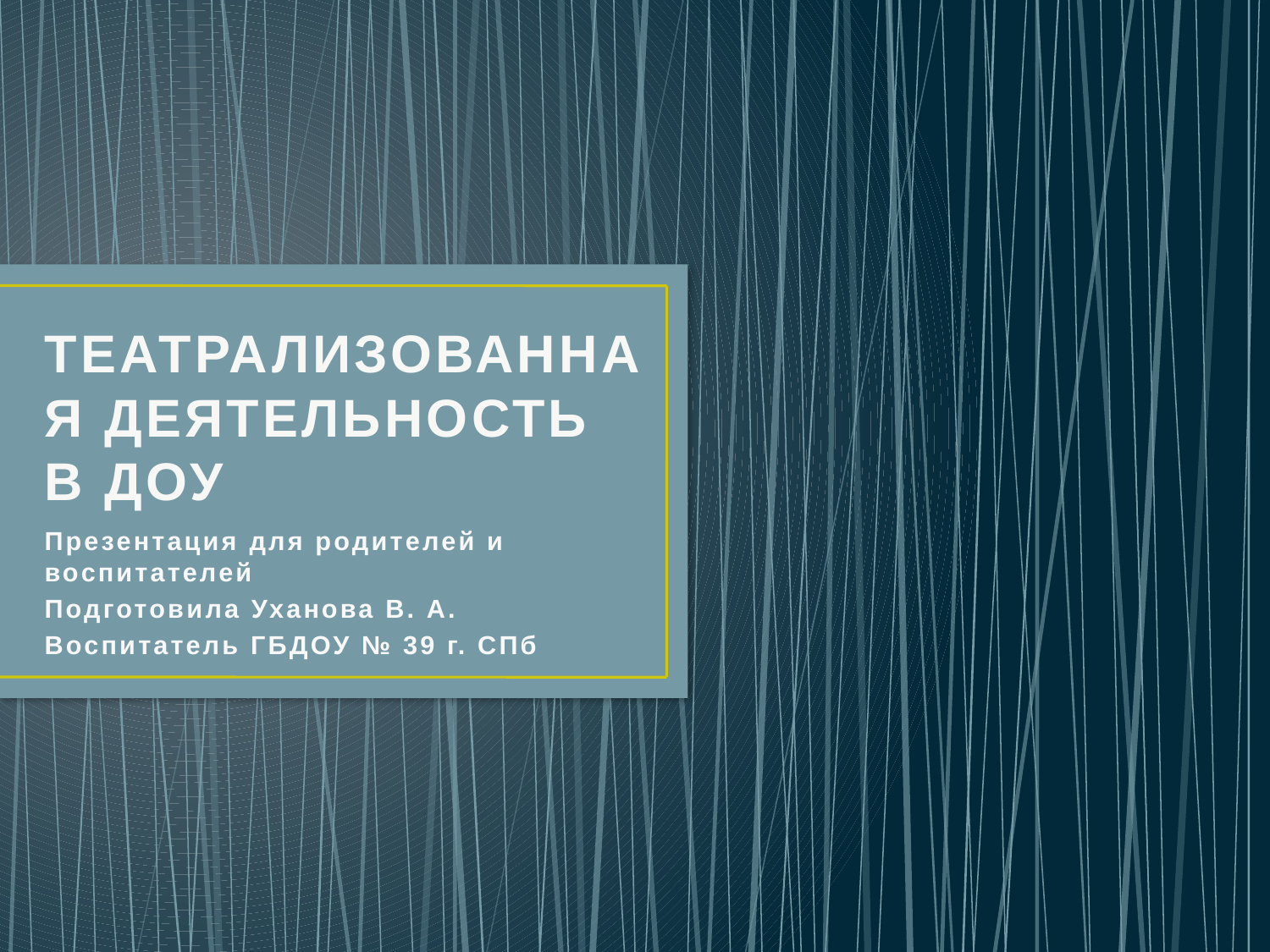

# ТЕАТРАЛИЗОВАННАЯ ДЕЯТЕЛЬНОСТЬ В ДОУ
Презентация для родителей и воспитателей
Подготовила Уханова В. А.
Воспитатель ГБДОУ № 39 г. СПб